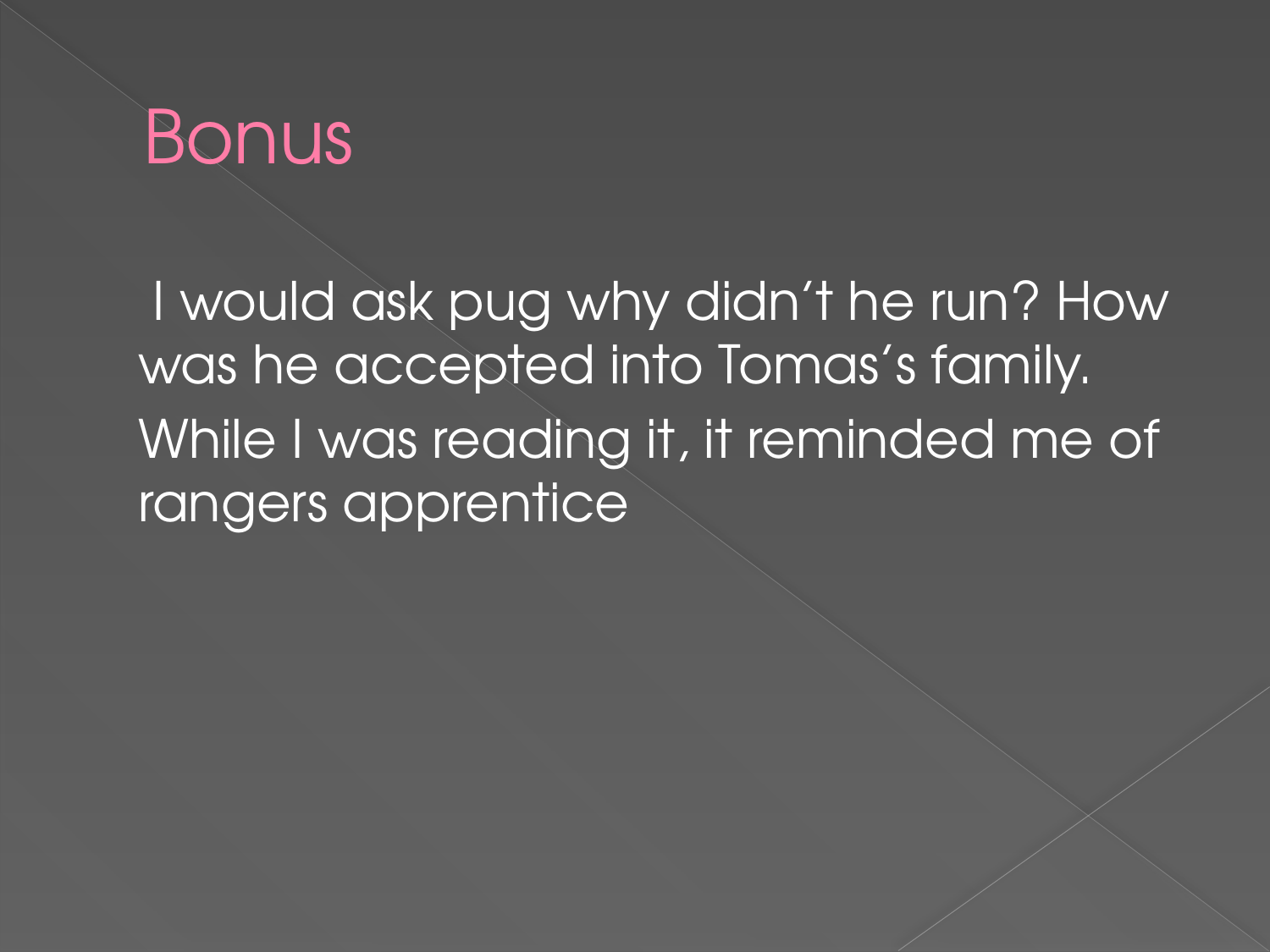

# Bonus
	 I would ask pug why didn’t he run? How was he accepted into Tomas’s family.
	While I was reading it, it reminded me of rangers apprentice